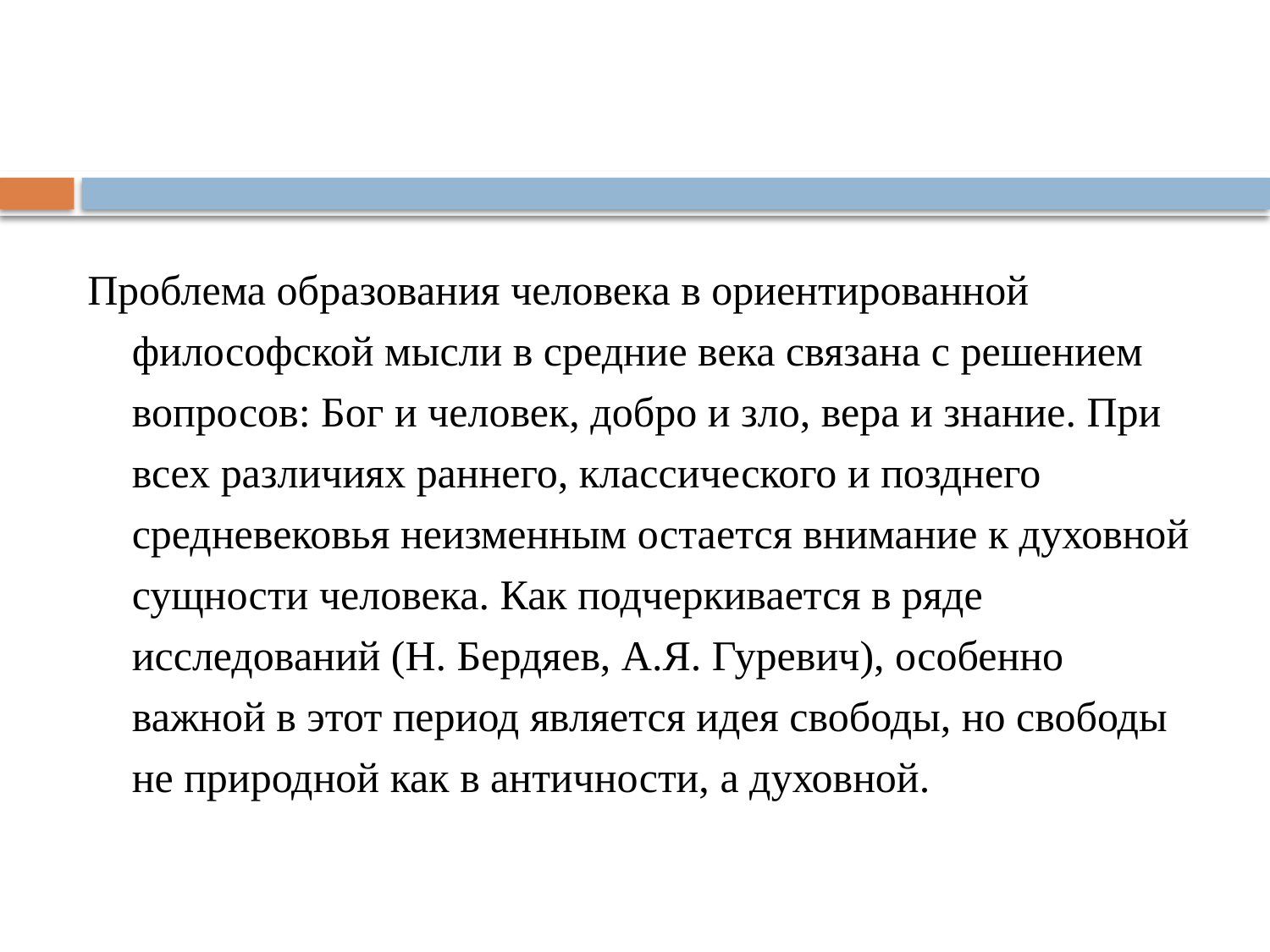

Проблема образования человека в ориентированной философской мысли в средние века связана с решением вопросов: Бог и человек, добро и зло, вера и знание. При всех различиях раннего, классического и позднего средневековья неизменным остается внимание к духовной сущности человека. Как подчеркивается в ряде исследований (Н. Бердяев, А.Я. Гуревич), особенно важной в этот период является идея свободы, но свободы не природной как в античности, а духовной.